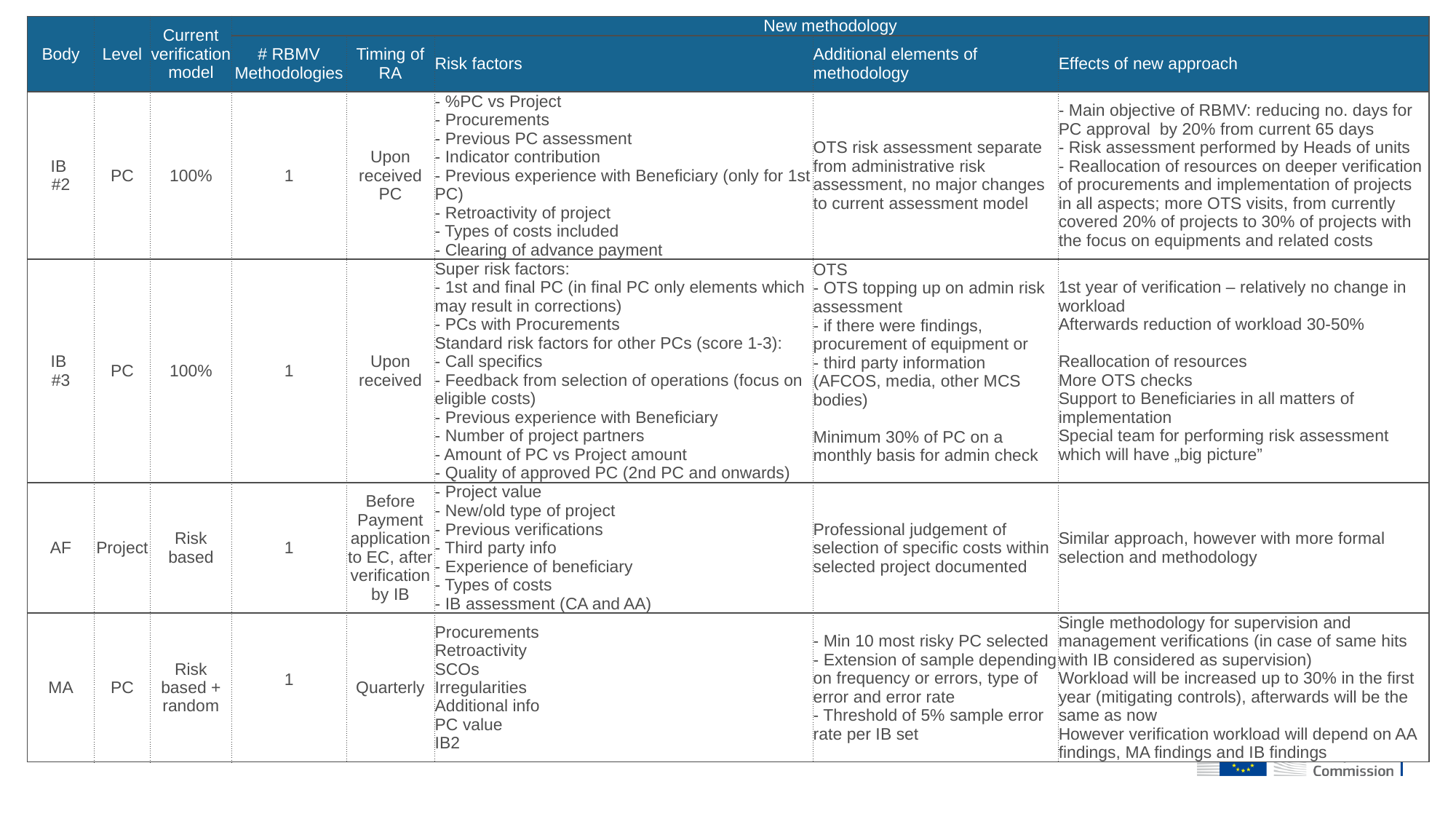

| Body | Level | Current verification model | New methodology |  |  |  |  |
| --- | --- | --- | --- | --- | --- | --- | --- |
|  |  |  | # RBMV Methodologies | Timing of RA | Risk factors | Additional elements of methodology | Effects of new approach |
| IB #2 | PC | 100% | 1 | Upon received PC | - %PC vs Project - Procurements - Previous PC assessment - Indicator contribution - Previous experience with Beneficiary (only for 1st PC) - Retroactivity of project - Types of costs included - Clearing of advance payment | OTS risk assessment separate from administrative risk assessment, no major changes to current assessment model | - Main objective of RBMV: reducing no. days for PC approval by 20% from current 65 days - Risk assessment performed by Heads of units - Reallocation of resources on deeper verification of procurements and implementation of projects in all aspects; more OTS visits, from currently covered 20% of projects to 30% of projects with the focus on equipments and related costs |
| IB #3 | PC | 100% | 1 | Upon received | Super risk factors: - 1st and final PC (in final PC only elements which may result in corrections) - PCs with Procurements Standard risk factors for other PCs (score 1-3): - Call specifics - Feedback from selection of operations (focus on eligible costs) - Previous experience with Beneficiary - Number of project partners - Amount of PC vs Project amount - Quality of approved PC (2nd PC and onwards) | OTS - OTS topping up on admin risk assessment - if there were findings, procurement of equipment or - third party information (AFCOS, media, other MCS bodies) Minimum 30% of PC on a monthly basis for admin check | 1st year of verification – relatively no change in workload Afterwards reduction of workload 30-50% Reallocation of resources More OTS checks Support to Beneficiaries in all matters of implementation Special team for performing risk assessment which will have „big picture” |
| AF | Project | Risk based | 1 | Before Payment application to EC, after verification by IB | - Project value - New/old type of project - Previous verifications - Third party info - Experience of beneficiary - Types of costs - IB assessment (CA and AA) | Professional judgement of selection of specific costs within selected project documented | Similar approach, however with more formal selection and methodology |
| MA | PC | Risk based + random | 1 | Quarterly | Procurements Retroactivity SCOs Irregularities Additional info PC value IB2 | - Min 10 most risky PC selected - Extension of sample depending on frequency or errors, type of error and error rate - Threshold of 5% sample error rate per IB set | Single methodology for supervision and management verifications (in case of same hits with IB considered as supervision) Workload will be increased up to 30% in the first year (mitigating controls), afterwards will be the same as now However verification workload will depend on AA findings, MA findings and IB findings |